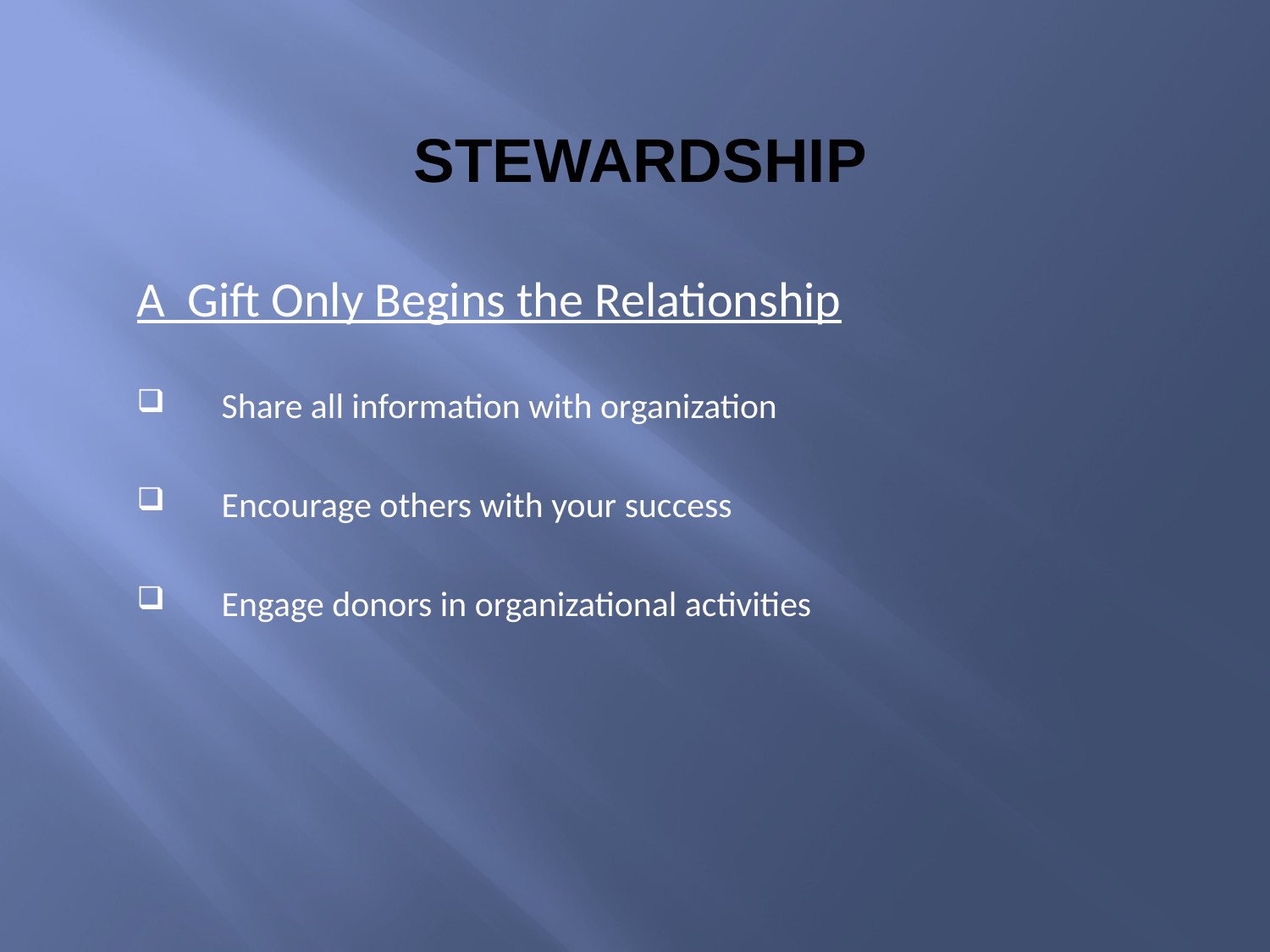

# STEWARDSHIP

A  Gift Only Begins the Relationship

Share all information with organization

Encourage others with your success

Engage donors in organizational activities